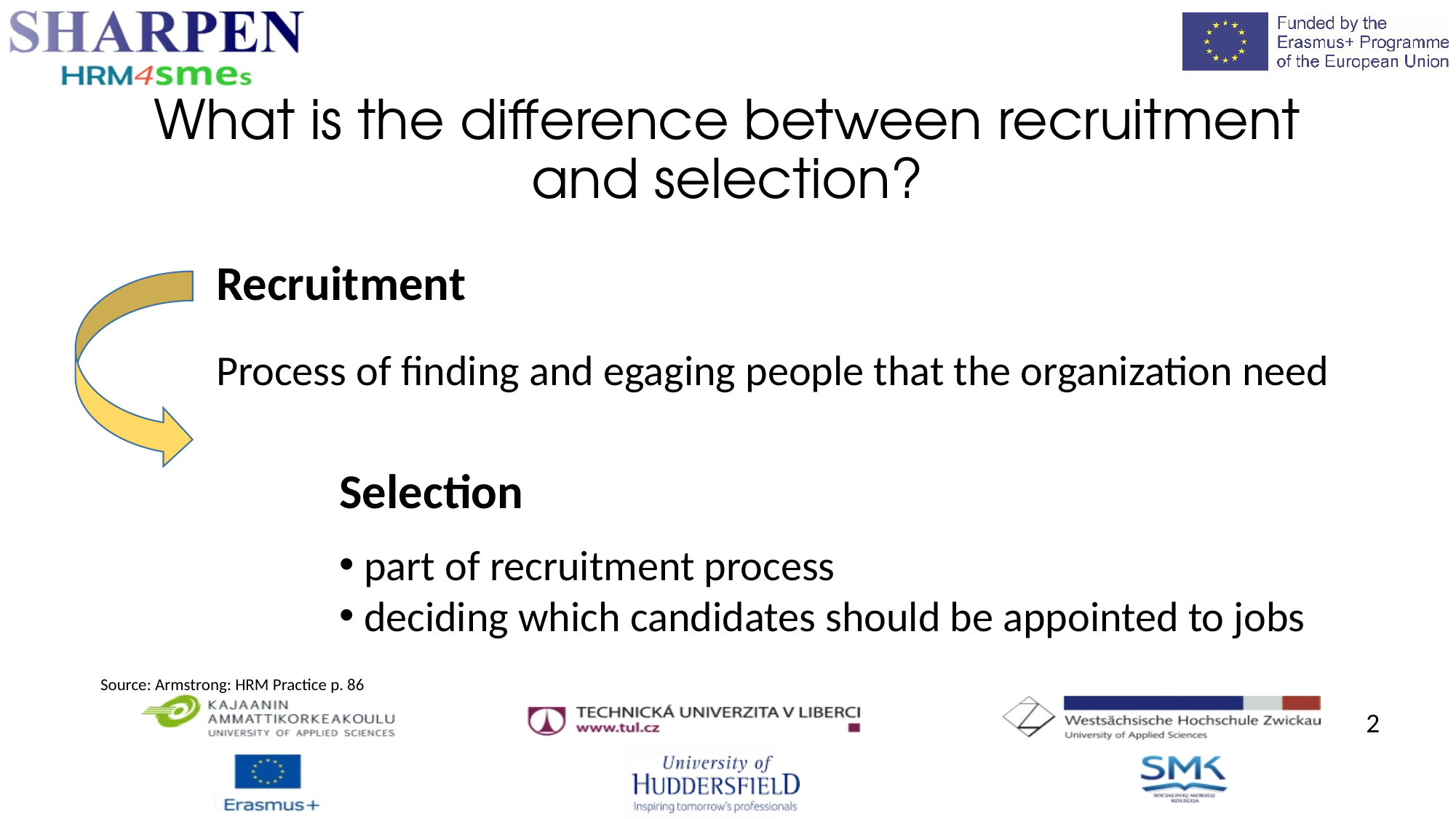

What is the difference between recruitment and selection?
Recruitment

Process of finding and egaging people that the organization need

Selection

 part of recruitment process
 deciding which candidates should be appointed to jobs
Source: Armstrong: HRM Practice p. 86
2